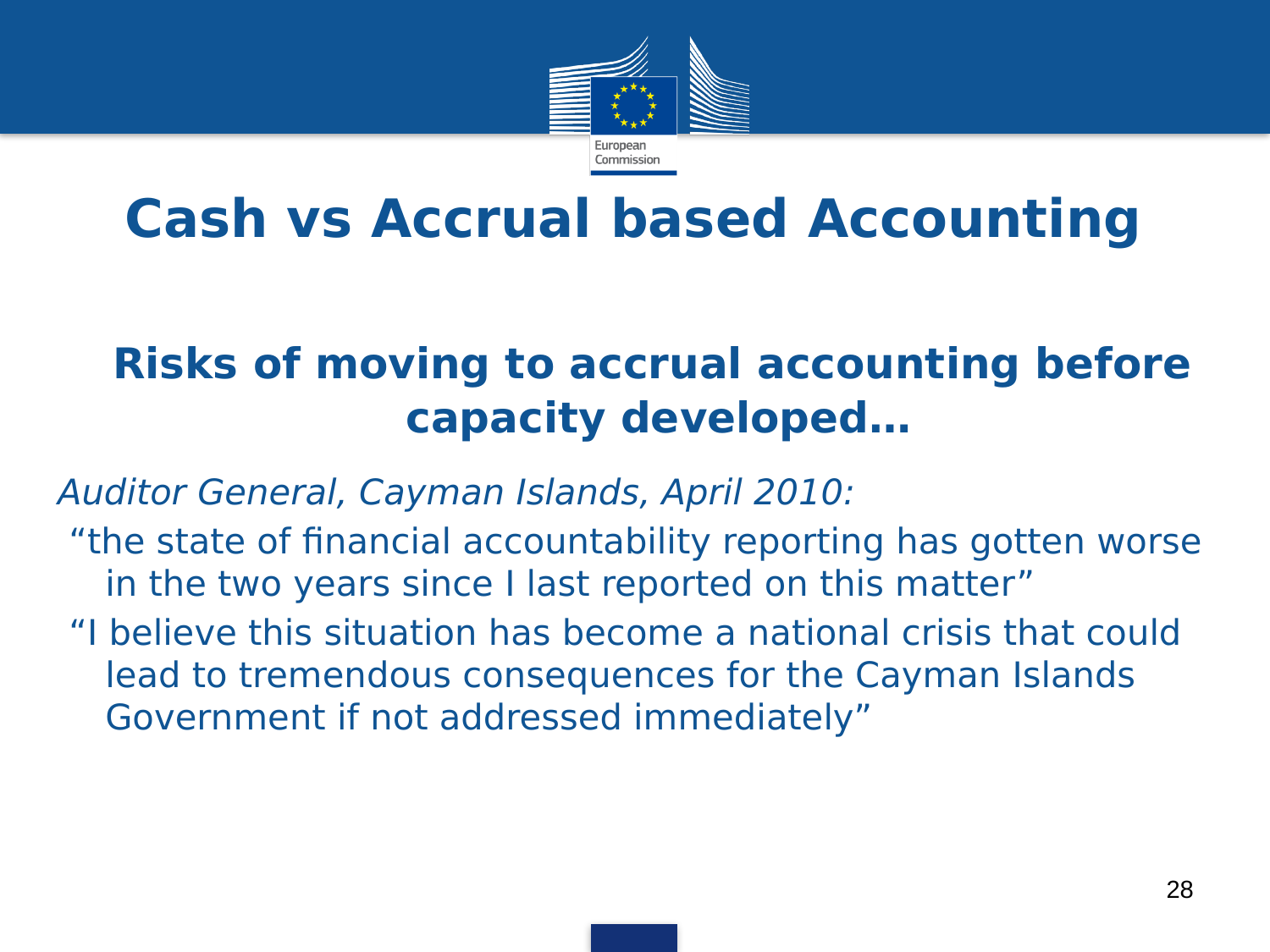

# Cash vs Accrual based Accounting
 Risks of moving to accrual accounting before capacity developed…
Auditor General, Cayman Islands, April 2010:
 “the state of financial accountability reporting has gotten worse in the two years since I last reported on this matter”
 “I believe this situation has become a national crisis that could lead to tremendous consequences for the Cayman Islands
Government if not addressed immediately”
28